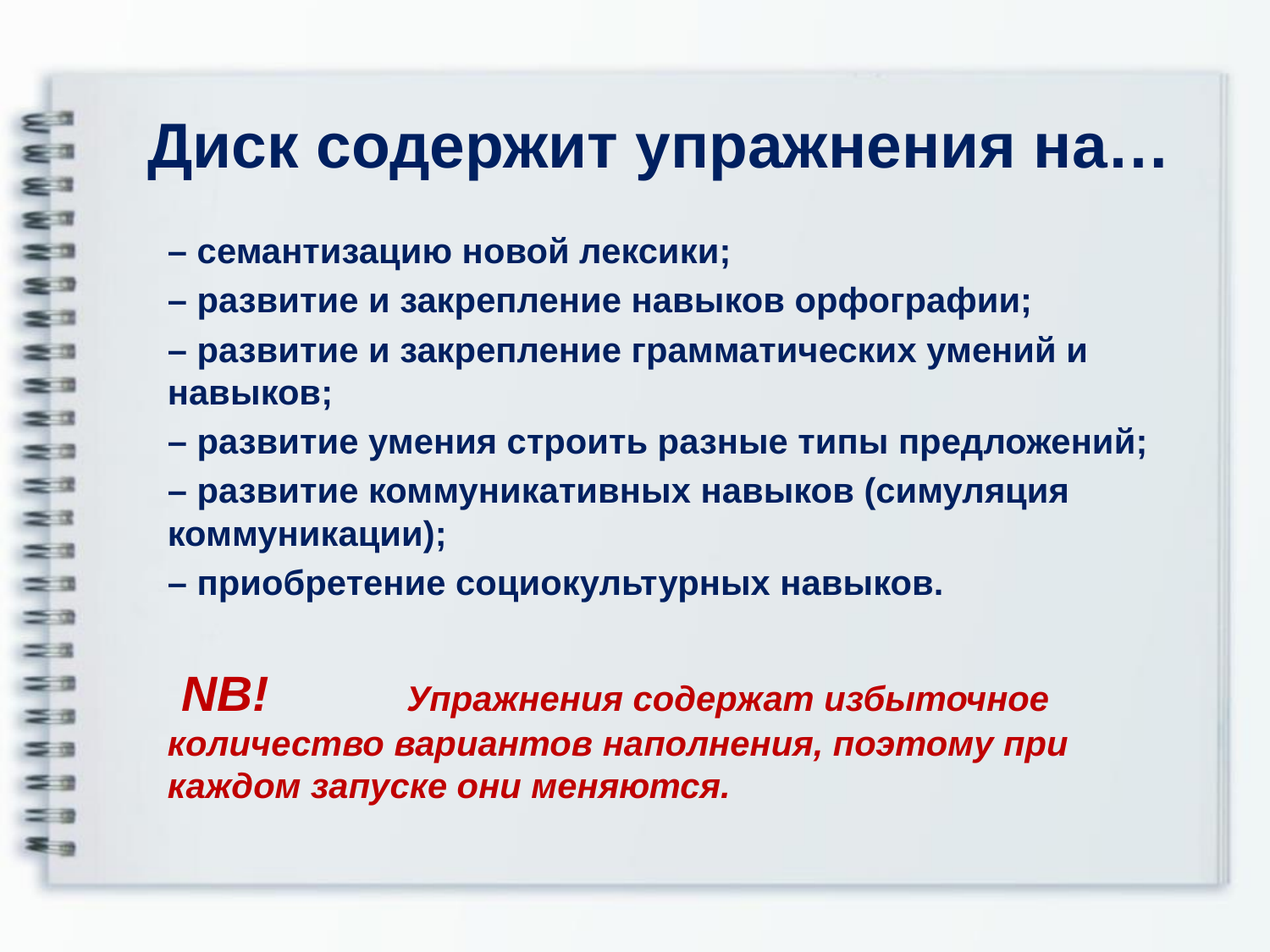

# Диск содержит упражнения на…
– семантизацию новой лексики;
– развитие и закрепление навыков орфографии;
– развитие и закрепление грамматических умений и навыков;
– развитие умения строить разные типы предложений;
– развитие коммуникативных навыков (симуляция коммуникации);
– приобретение социокультурных навыков.

 NB!          Упражнения содержат избыточное количество вариантов наполнения, поэтому при каждом запуске они меняются.